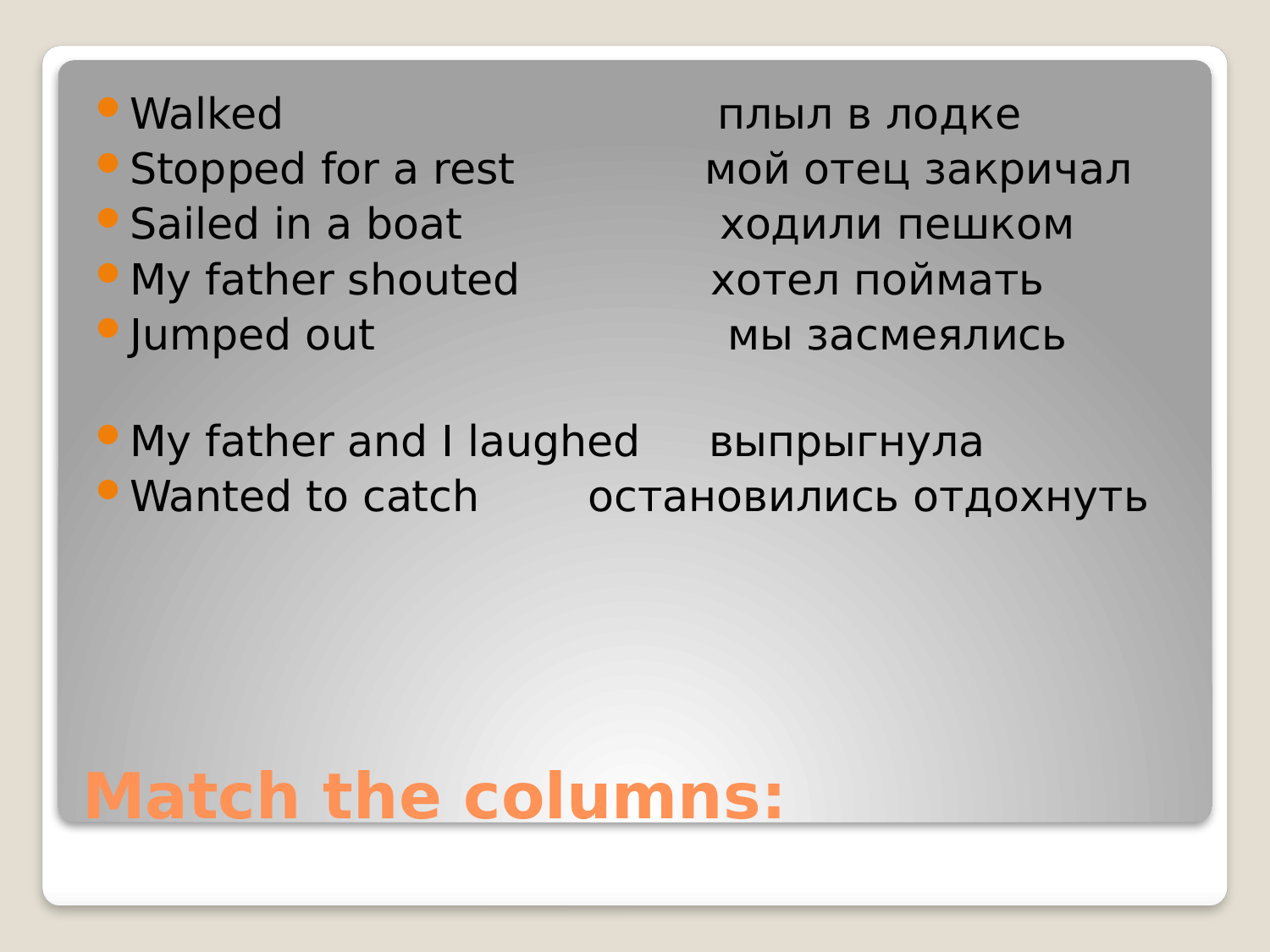

Walked                                плыл в лодке
Stopped for a rest              мой отец закричал
Sailed in a boat                   ходили пешком
My father shouted              хотел поймать
Jumped out                          мы засмеялись
My father and I laughed     выпрыгнула
Wanted to catch        остановились отдохнуть
# Match the columns: